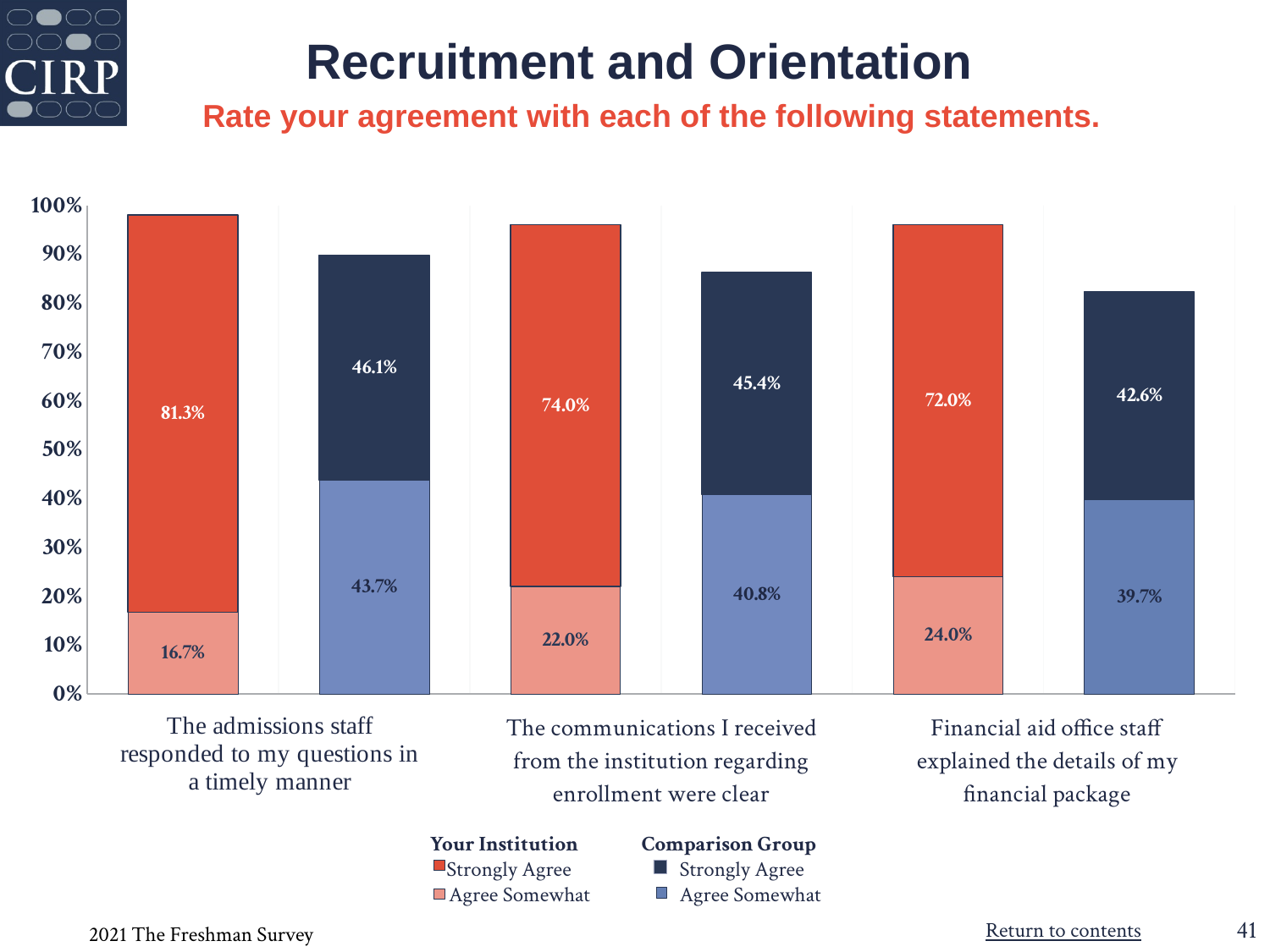

# Recruitment and Orientation
Rate your agreement with each of the following statements.

### Chart

| Category | Somewhat Agree | Strongly Agree |
|---|---|---|
| Your Institution | 0.167 | 0.813 |
| Comparison Group | 0.437 | 0.461 |
| Your Institution | 0.22 | 0.74 |
| Comparison Group | 0.408 | 0.454 |
| Your Institution | 0.24 | 0.72 |
| Comparison Group | 0.397 | 0.426 |
 Your Institution               Comparison Group
     Strongly Agree	Strongly Agree
     Agree Somewhat	Agree Somewhat

2021 The Freshman Survey

Return to contents
41